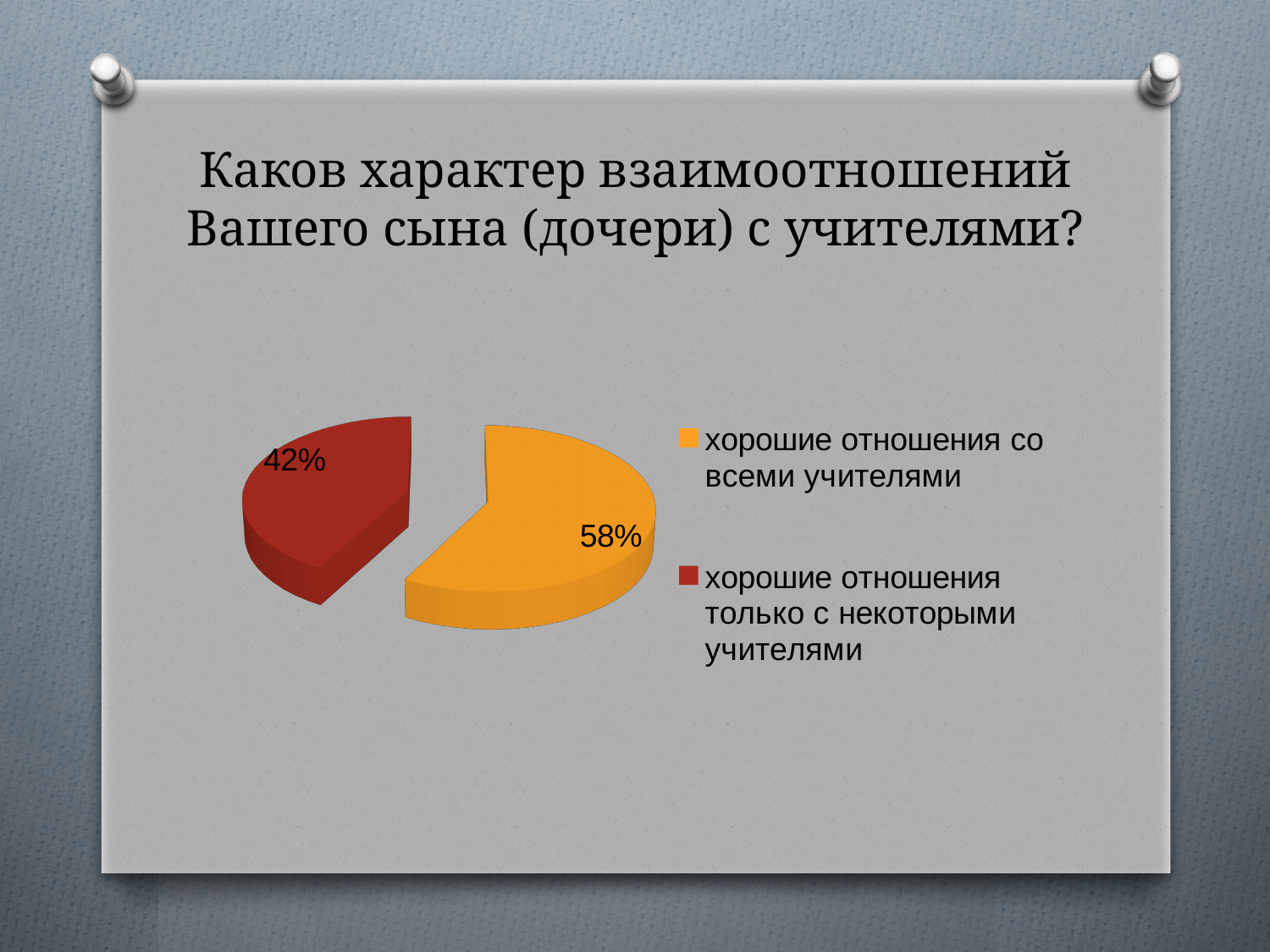

# Каков характер взаимоотношений Вашего сына (дочери) с учителями?

[unsupported chart]